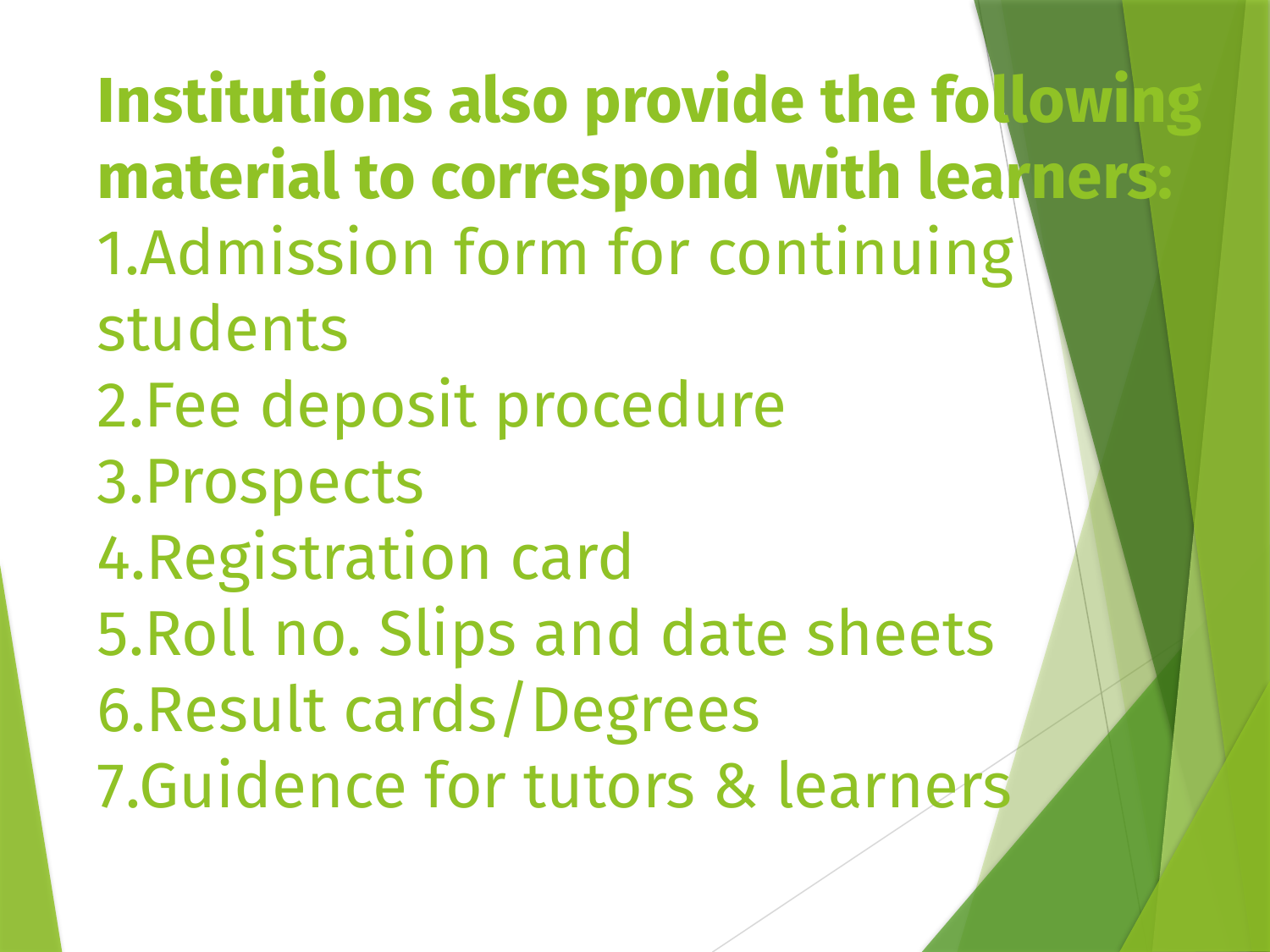

# Institutions also provide the following material to correspond with learners: 1.Admission form for continuing students 2.Fee deposit procedure 3.Prospects 4.Registration card 5.Roll no. Slips and date sheets 6.Result cards/Degrees 7.Guidence for tutors & learners